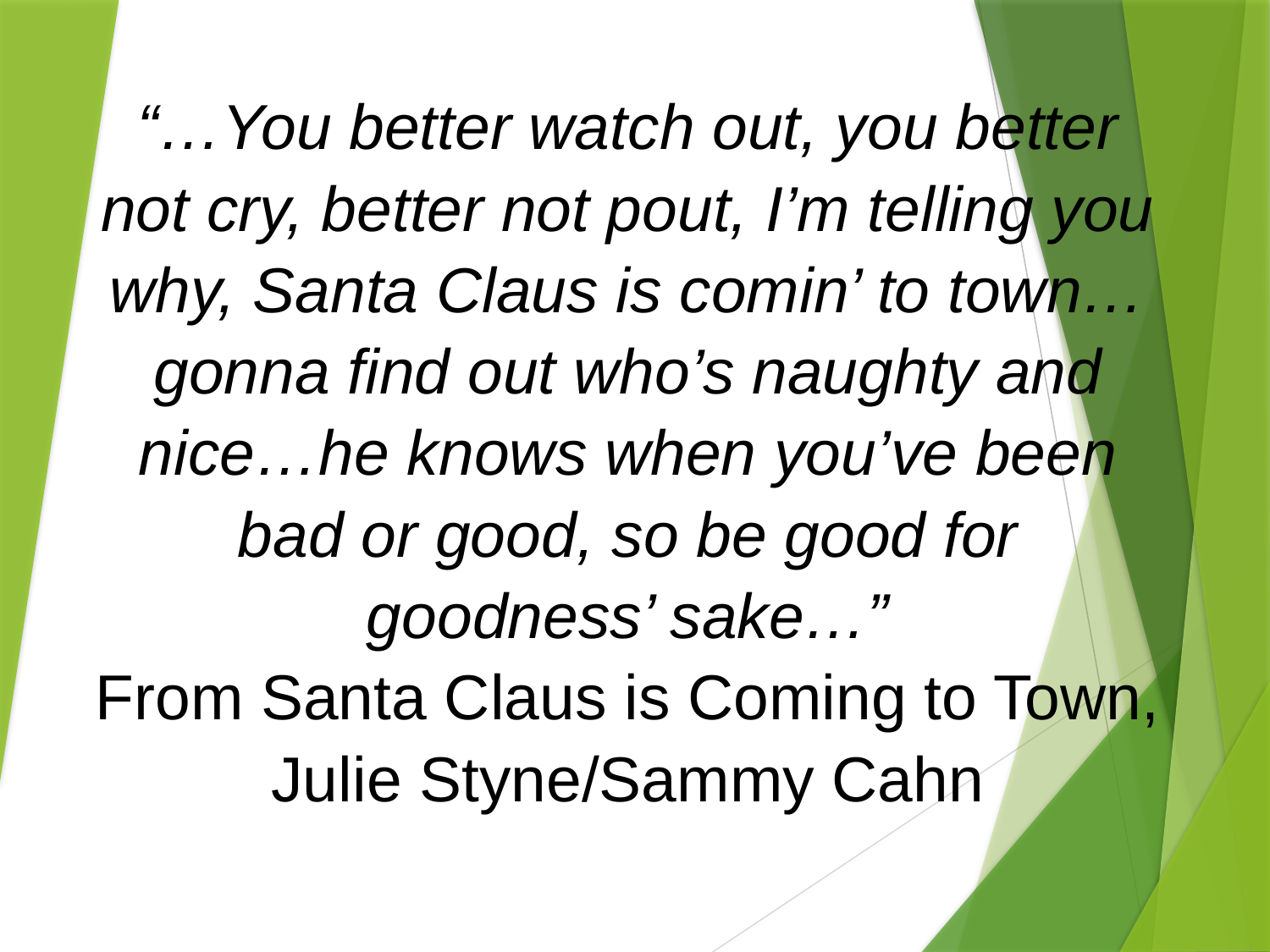

“…You better watch out, you better not cry, better not pout, I’m telling you why, Santa Claus is comin’ to town…gonna find out who’s naughty and nice…he knows when you’ve been bad or good, so be good for goodness’ sake…”
From Santa Claus is Coming to Town, Julie Styne/Sammy Cahn